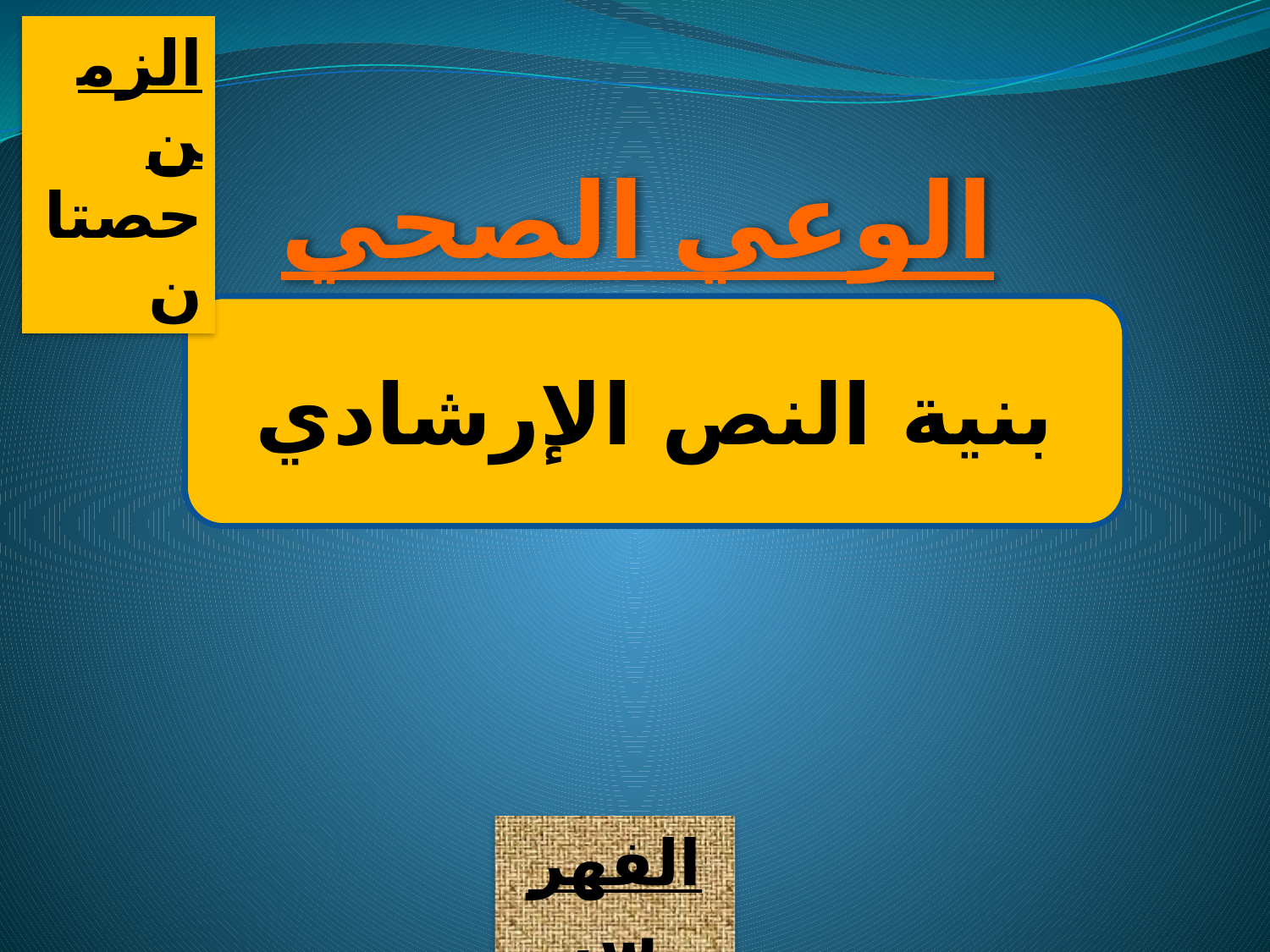

الزمن
حصتان
الوعي الصحي

بنية النص الإرشادي

الفهرس